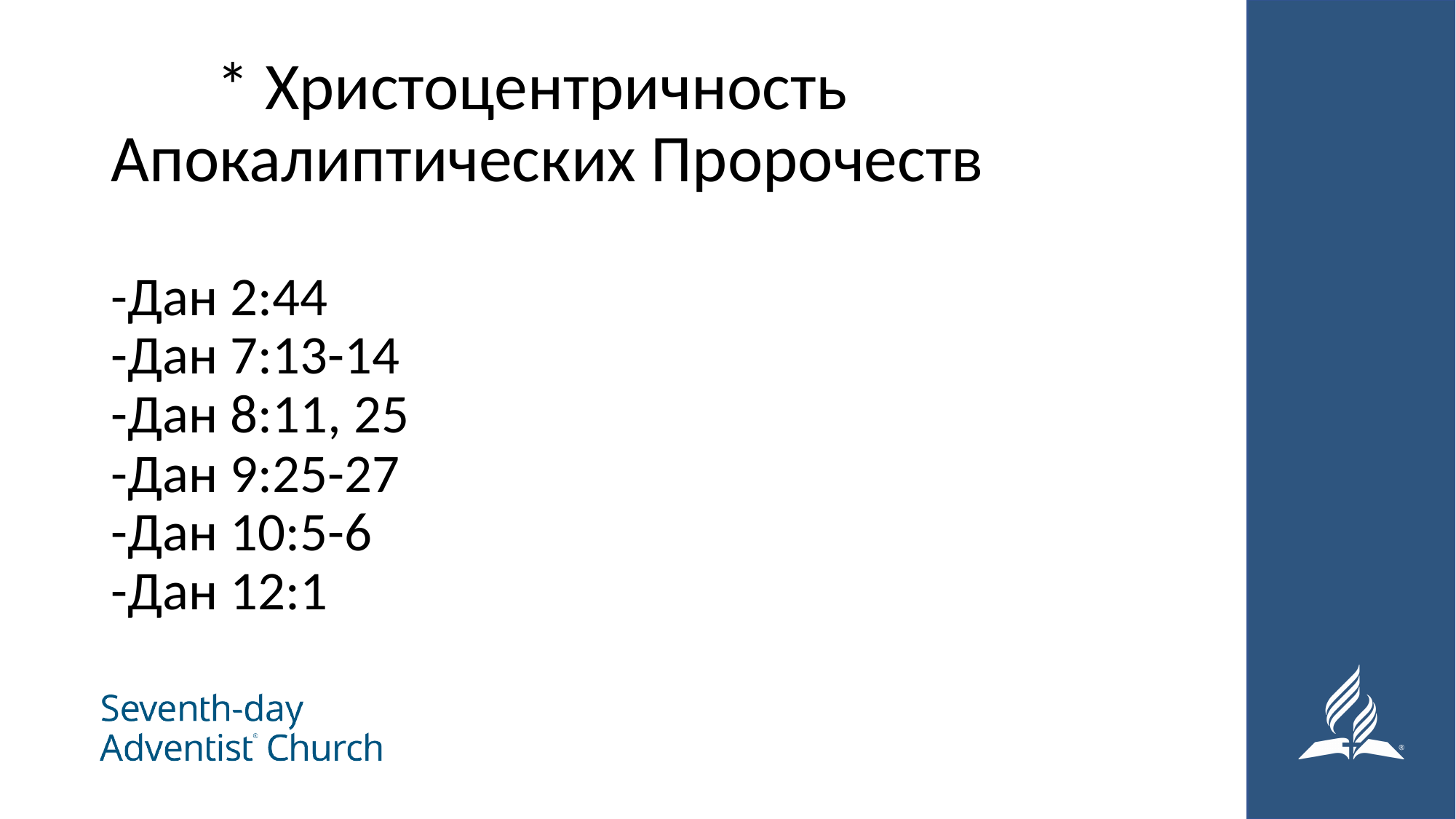

# * Христоцентричность Апокалиптических Пророчеств -Дан 2:44 -Дан 7:13-14 -Дан 8:11, 25 -Дан 9:25-27 -Дан 10:5-6 -Дан 12:1